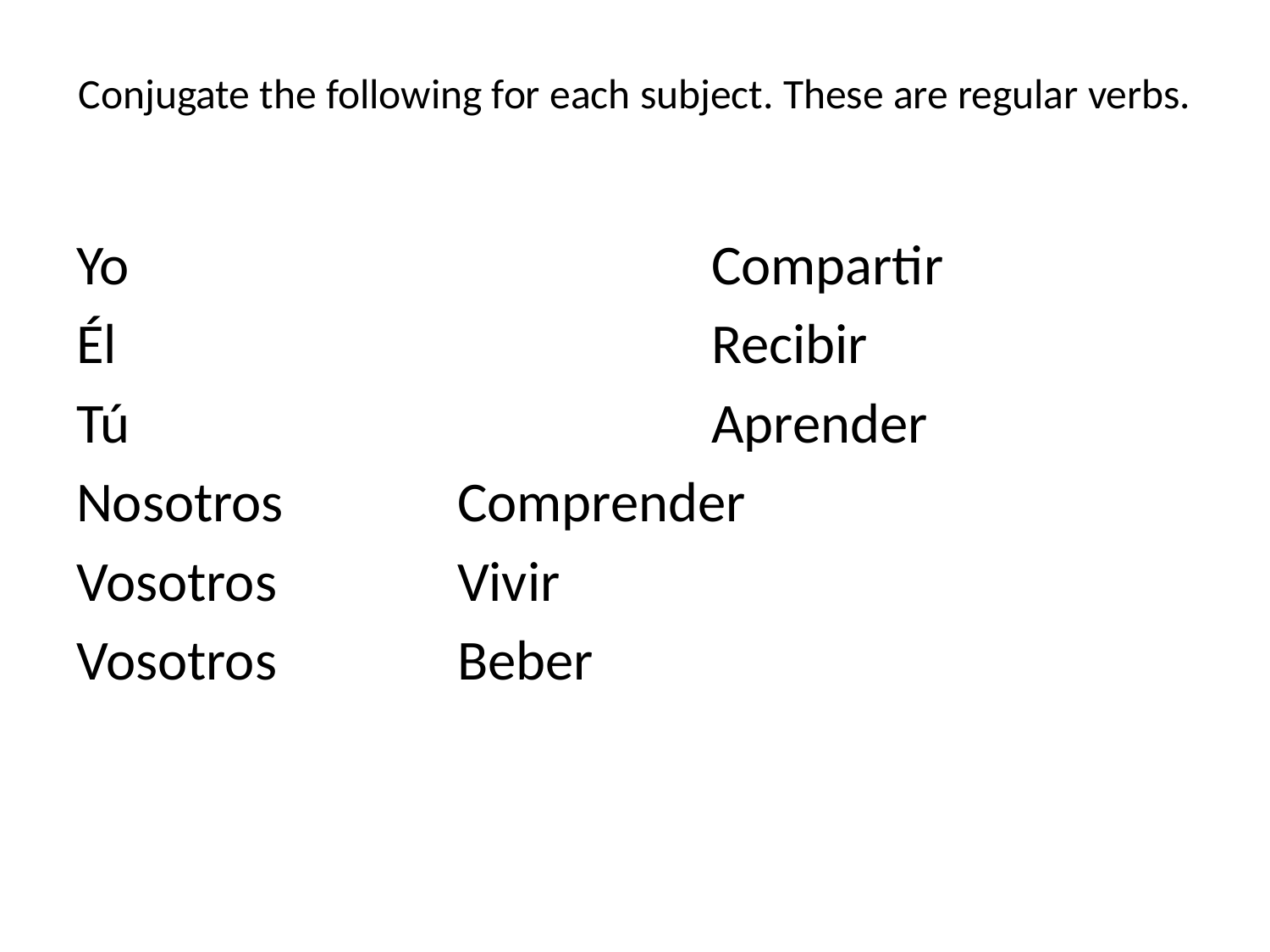

# Conjugate the following for each subject. These are regular verbs.
Yo					Compartir
Él 					Recibir
Tú					Aprender
Nosotros		Comprender
Vosotros 		Vivir
Vosotros		Beber